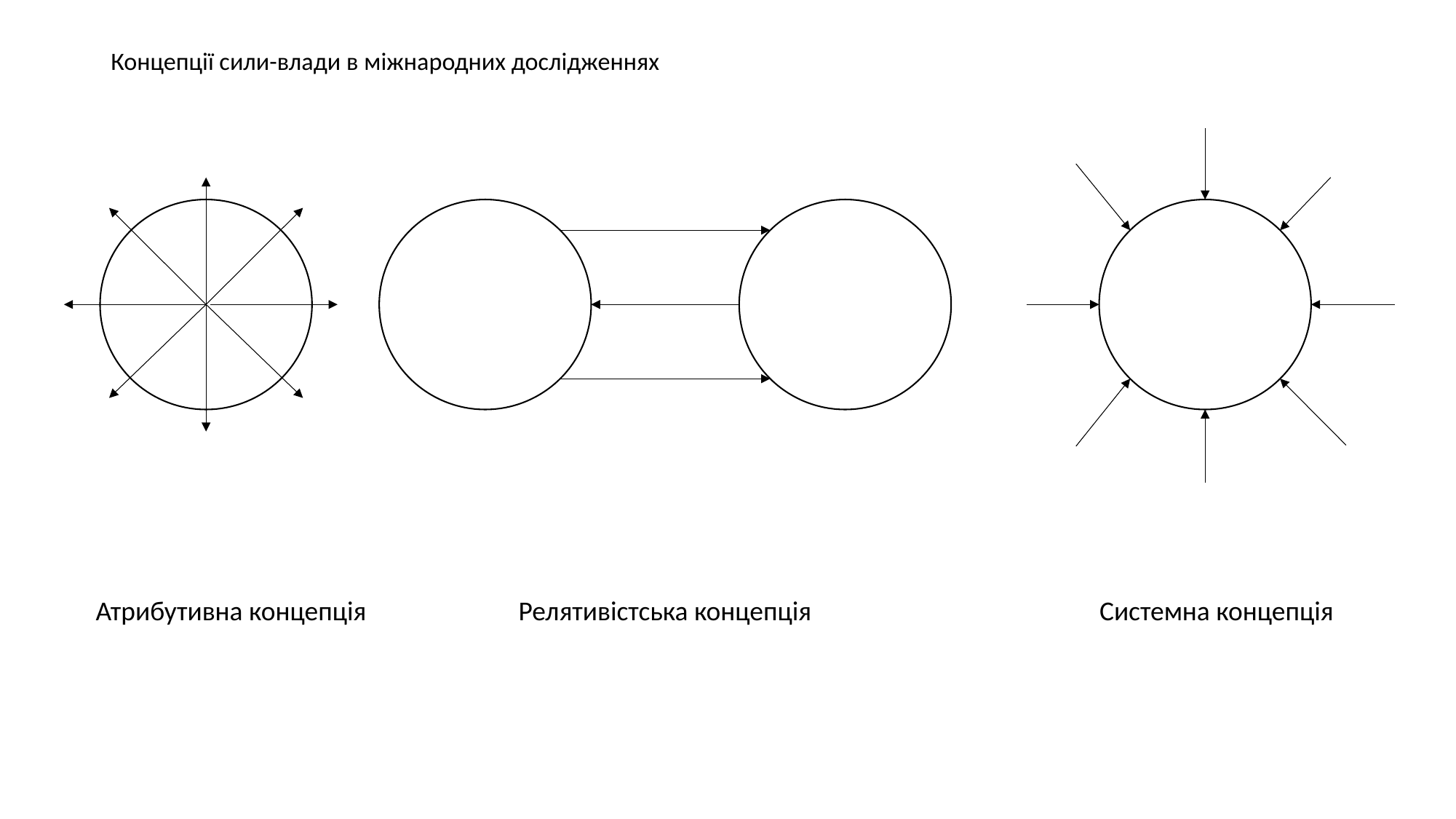

# Концепції сили-влади в міжнародних дослідженнях

Атрибутивна концепція
Релятивістська концепція
Системна концепція